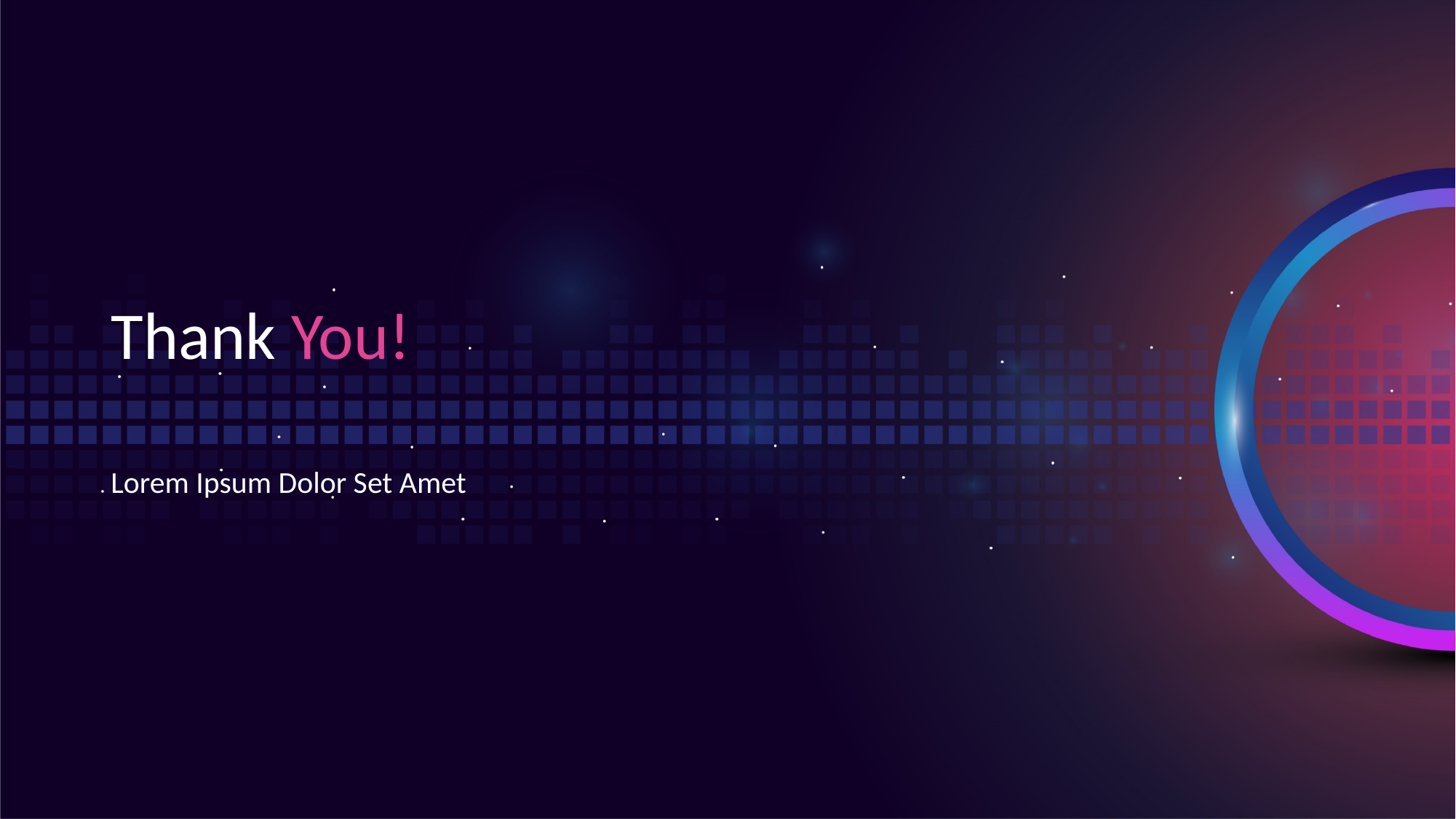

# Thank You!
Lorem Ipsum Dolor Set Amet